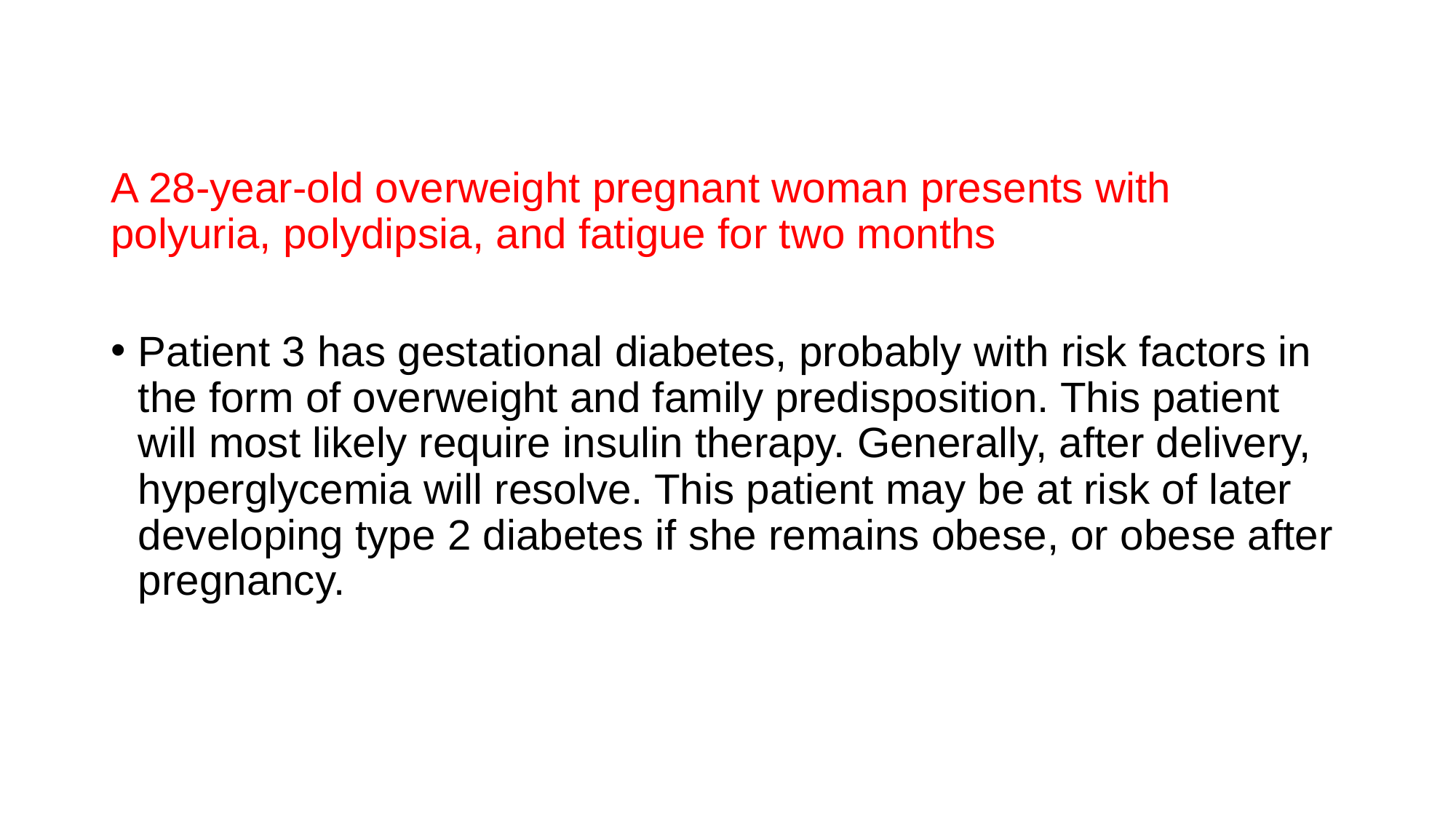

# A 28-year-old overweight pregnant woman presents with polyuria, polydipsia, and fatigue for two months
Patient 3 has gestational diabetes, probably with risk factors in the form of overweight and family predisposition. This patient will most likely require insulin therapy. Generally, after delivery, hyperglycemia will resolve. This patient may be at risk of later developing type 2 diabetes if she remains obese, or obese after pregnancy.